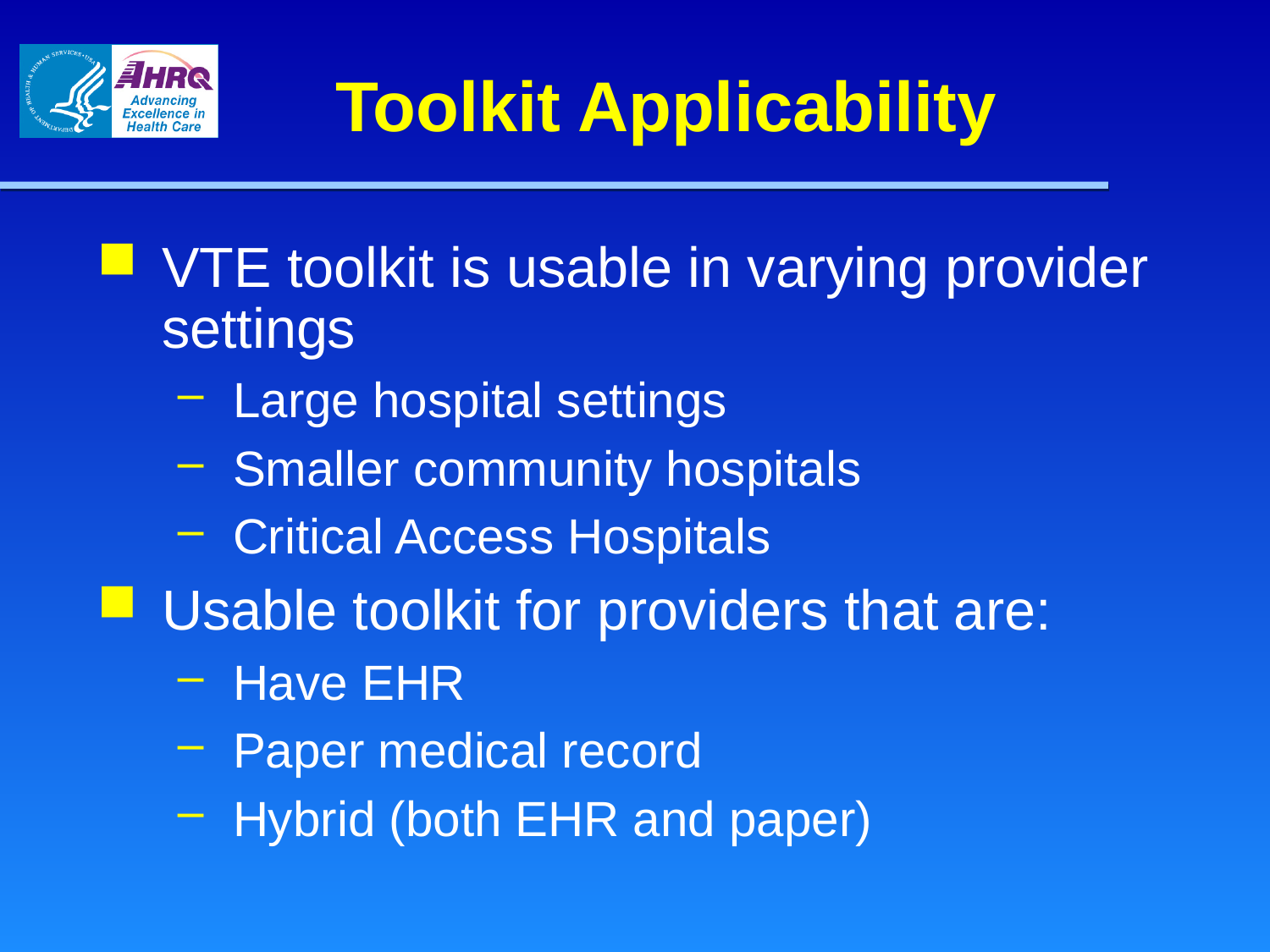

# Toolkit Applicability
VTE toolkit is usable in varying provider settings
Large hospital settings
Smaller community hospitals
Critical Access Hospitals
Usable toolkit for providers that are:
Have EHR
Paper medical record
Hybrid (both EHR and paper)